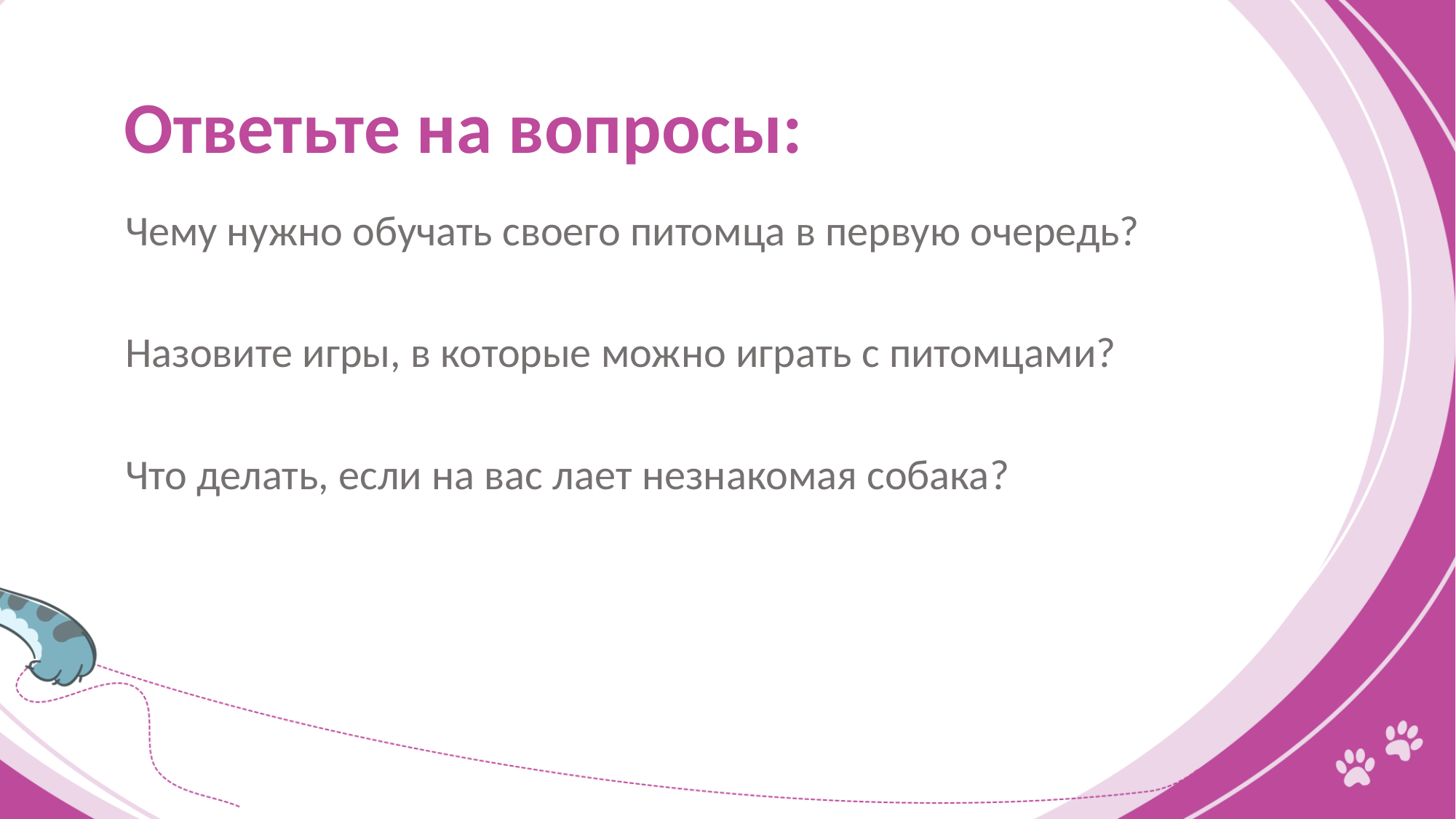

# Ответьте на вопросы:
Чему нужно обучать своего питомца в первую очередь?

Назовите игры, в которые можно играть с питомцами?

Что делать, если на вас лает незнакомая собака?